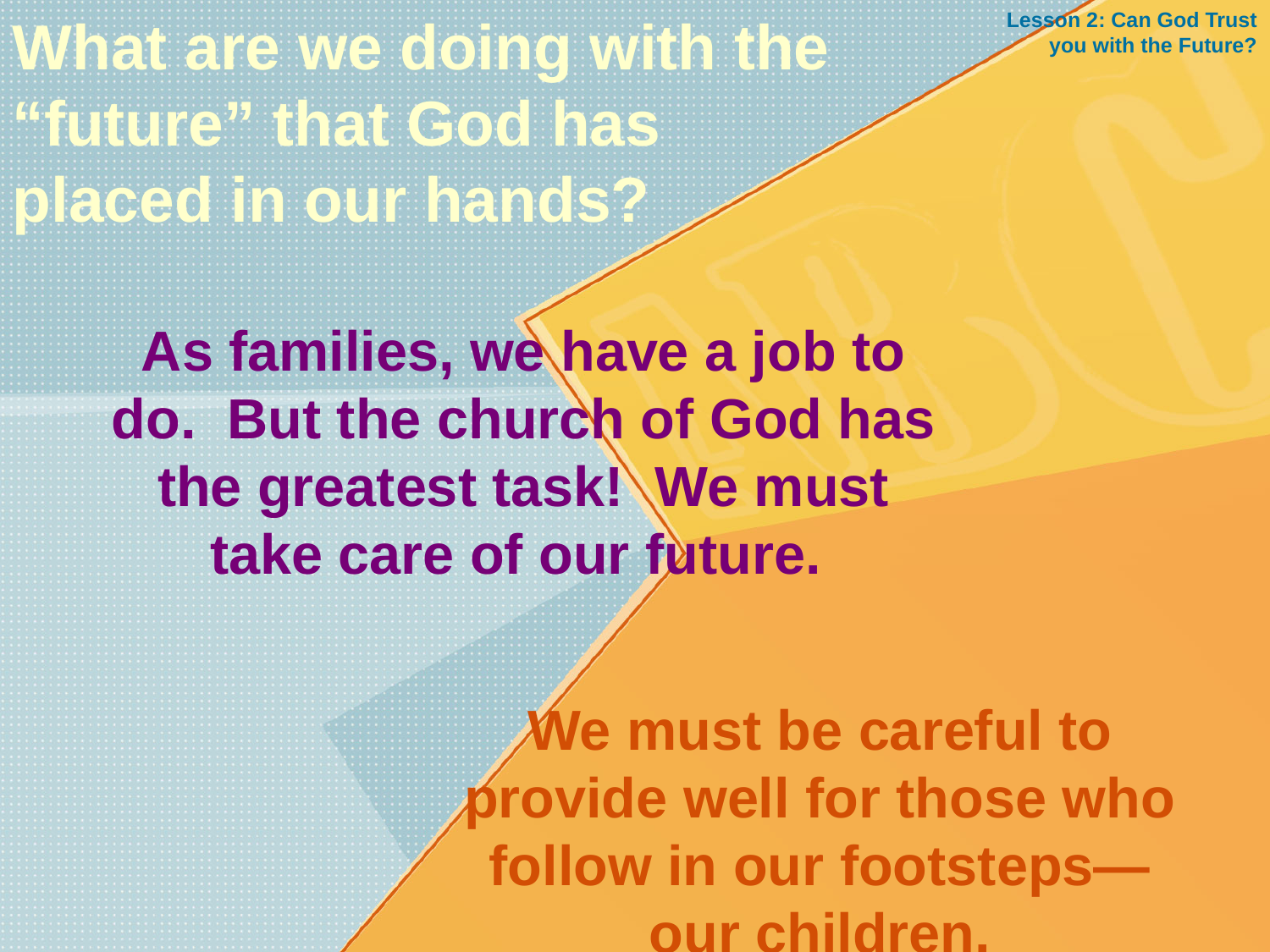

What are we doing with the “future” that God has placed in our hands?
Lesson 2: Can God Trust you with the Future?
As families, we have a job to do.  But the church of God has the greatest task!  We must take care of our future.
We must be careful to provide well for those who follow in our footsteps—our children.